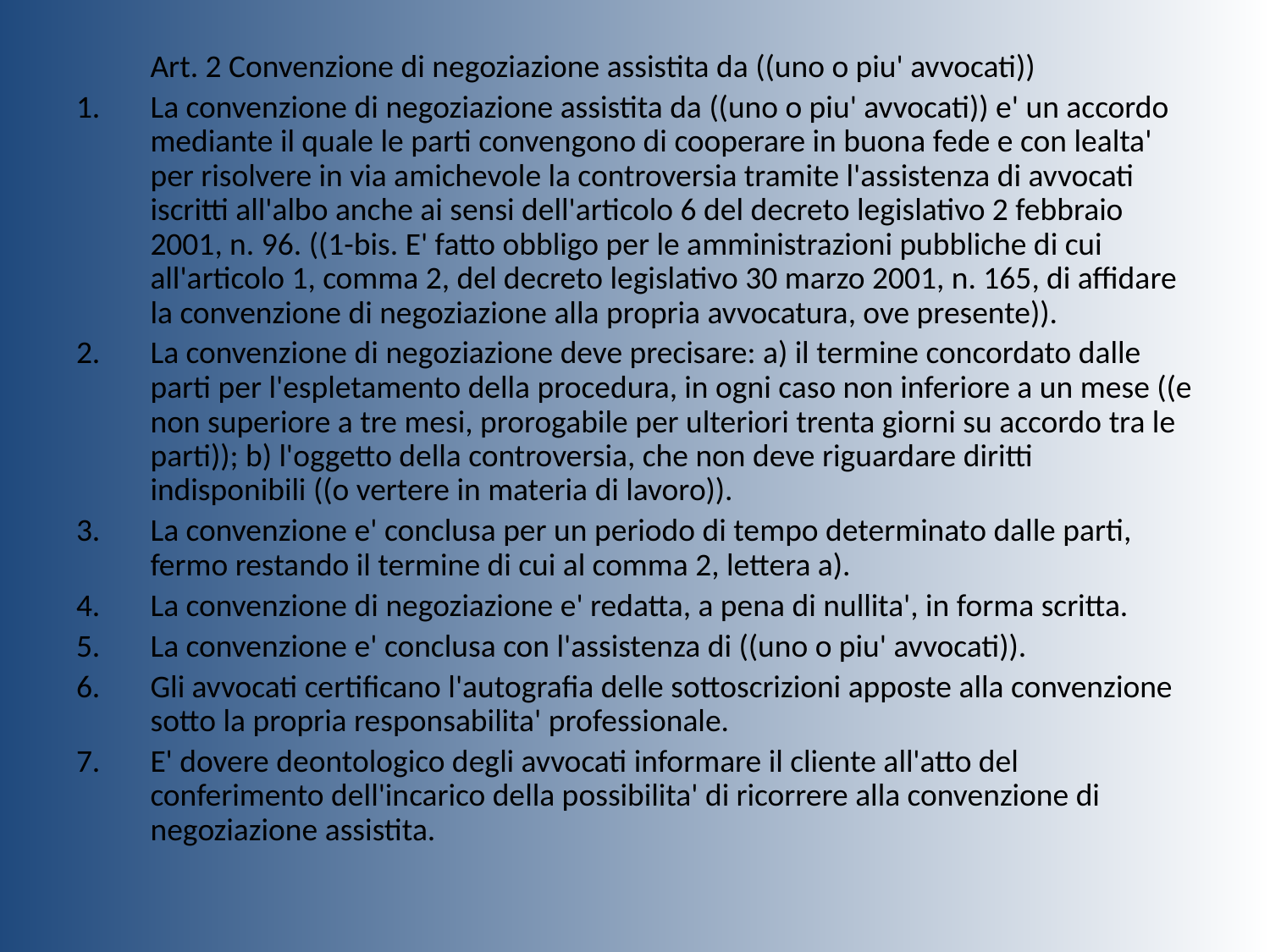

Art. 2 Convenzione di negoziazione assistita da ((uno o piu' avvocati))
La convenzione di negoziazione assistita da ((uno o piu' avvocati)) e' un accordo mediante il quale le parti convengono di cooperare in buona fede e con lealta' per risolvere in via amichevole la controversia tramite l'assistenza di avvocati iscritti all'albo anche ai sensi dell'articolo 6 del decreto legislativo 2 febbraio 2001, n. 96. ((1-bis. E' fatto obbligo per le amministrazioni pubbliche di cui all'articolo 1, comma 2, del decreto legislativo 30 marzo 2001, n. 165, di affidare la convenzione di negoziazione alla propria avvocatura, ove presente)).
La convenzione di negoziazione deve precisare: a) il termine concordato dalle parti per l'espletamento della procedura, in ogni caso non inferiore a un mese ((e non superiore a tre mesi, prorogabile per ulteriori trenta giorni su accordo tra le parti)); b) l'oggetto della controversia, che non deve riguardare diritti indisponibili ((o vertere in materia di lavoro)).
La convenzione e' conclusa per un periodo di tempo determinato dalle parti, fermo restando il termine di cui al comma 2, lettera a).
La convenzione di negoziazione e' redatta, a pena di nullita', in forma scritta.
La convenzione e' conclusa con l'assistenza di ((uno o piu' avvocati)).
Gli avvocati certificano l'autografia delle sottoscrizioni apposte alla convenzione sotto la propria responsabilita' professionale.
E' dovere deontologico degli avvocati informare il cliente all'atto del conferimento dell'incarico della possibilita' di ricorrere alla convenzione di negoziazione assistita.